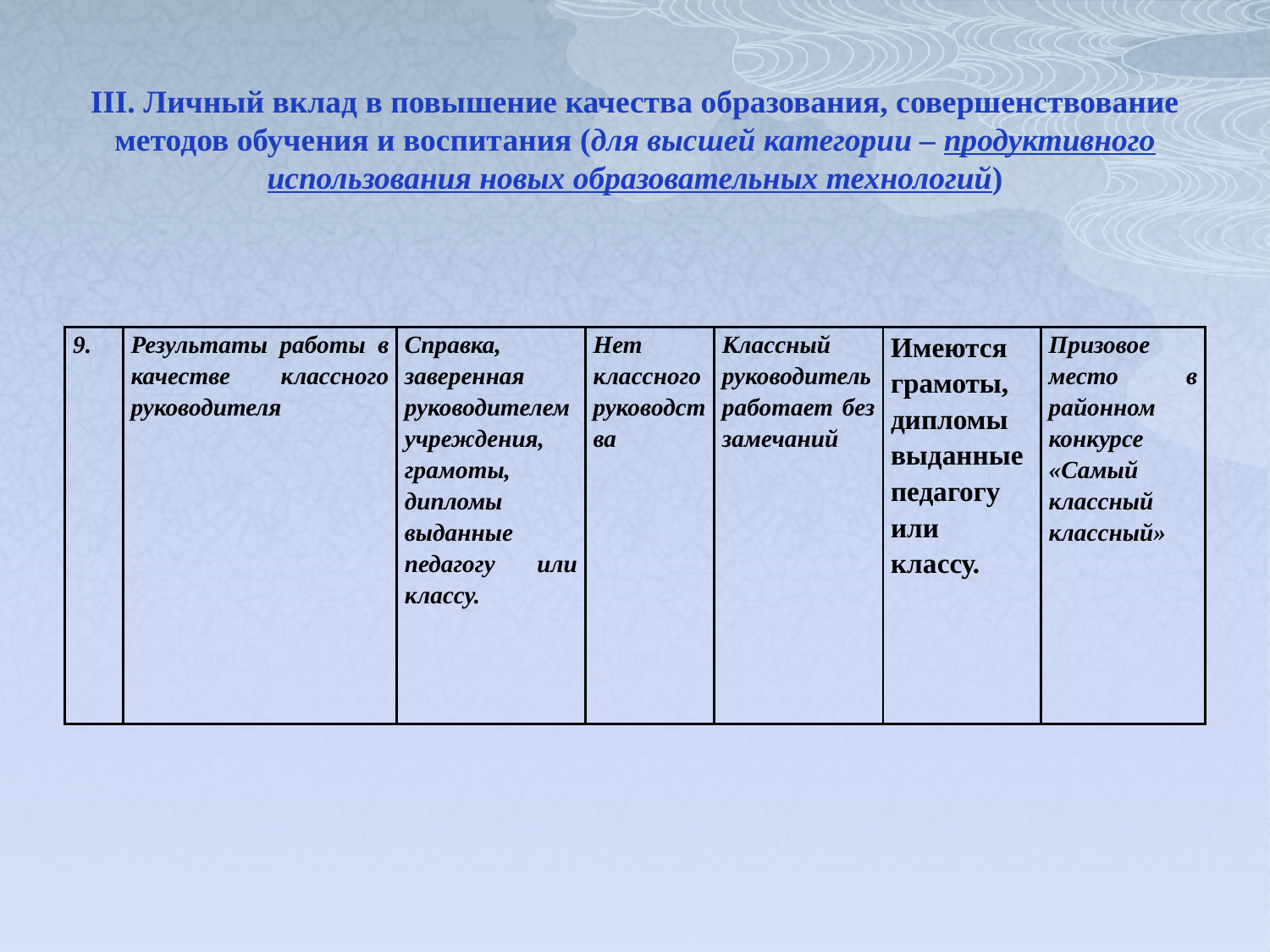

# III. Личный вклад в повышение качества образования, совершенствование методов обучения и воспитания (для высшей категории – продуктивного использования новых образовательных технологий)
| 9. | Результаты работы в качестве классного руководителя | Справка, заверенная руководителем учреждения, грамоты, дипломы выданные педагогу или классу. | Нет классного руководства | Классный руководитель работает без замечаний | Имеются грамоты, дипломы выданные педагогу или классу. | Призовое место в районном конкурсе «Самый классный классный» |
| --- | --- | --- | --- | --- | --- | --- |